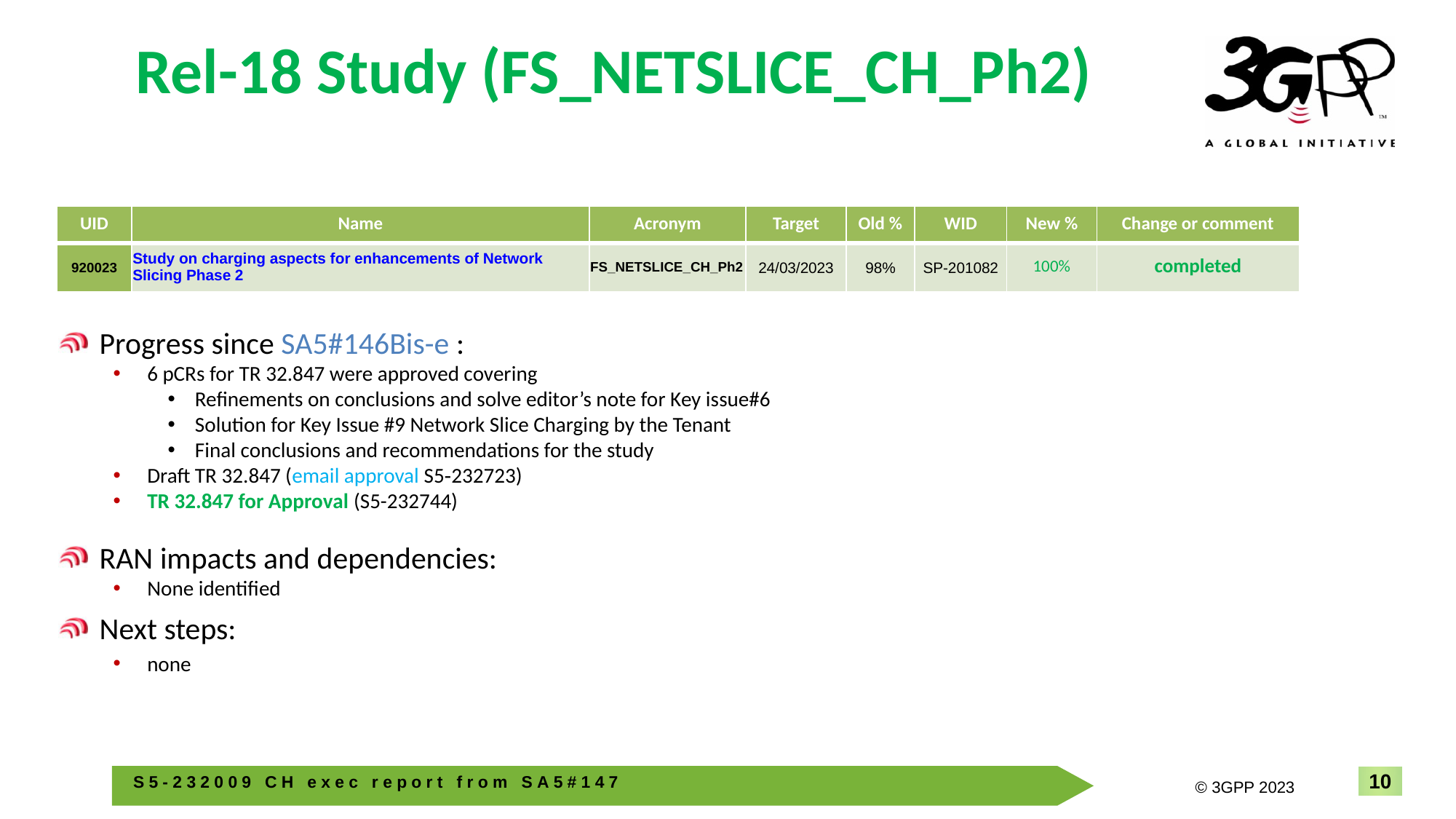

# Rel-18 Study (FS_NETSLICE_CH_Ph2)
| UID | Name | Acronym | Target | Old % | WID | New % | Change or comment |
| --- | --- | --- | --- | --- | --- | --- | --- |
| 920023 | Study on charging aspects for enhancements of Network Slicing Phase 2 | FS\_NETSLICE\_CH\_Ph2 | 24/03/2023 | 98% | SP-201082 | 100% | completed |
Progress since SA5#146Bis-e :
6 pCRs for TR 32.847 were approved covering
Refinements on conclusions and solve editor’s note for Key issue#6
Solution for Key Issue #9 Network Slice Charging by the Tenant
Final conclusions and recommendations for the study
Draft TR 32.847 (email approval S5‑232723)
TR 32.847 for Approval (S5-232744)

RAN impacts and dependencies:
None identified
Next steps:
none